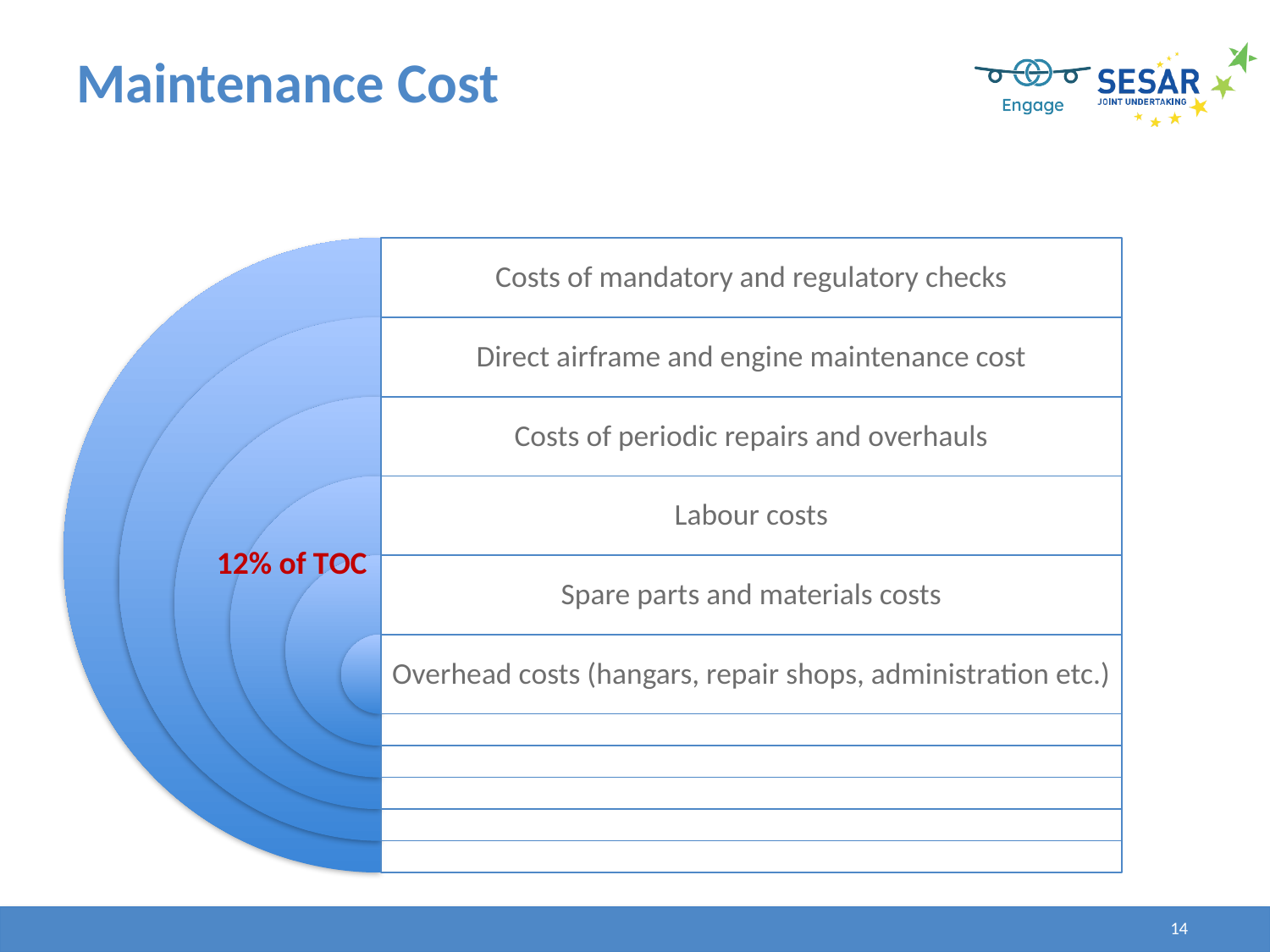

# Maintenance Cost
Costs of mandatory and regulatory checks
Direct airframe and engine maintenance cost
Costs of periodic repairs and overhauls
Labour costs
Spare parts and materials costs
Overhead costs (hangars, repair shops, administration etc.)
12% of TOC
3
14